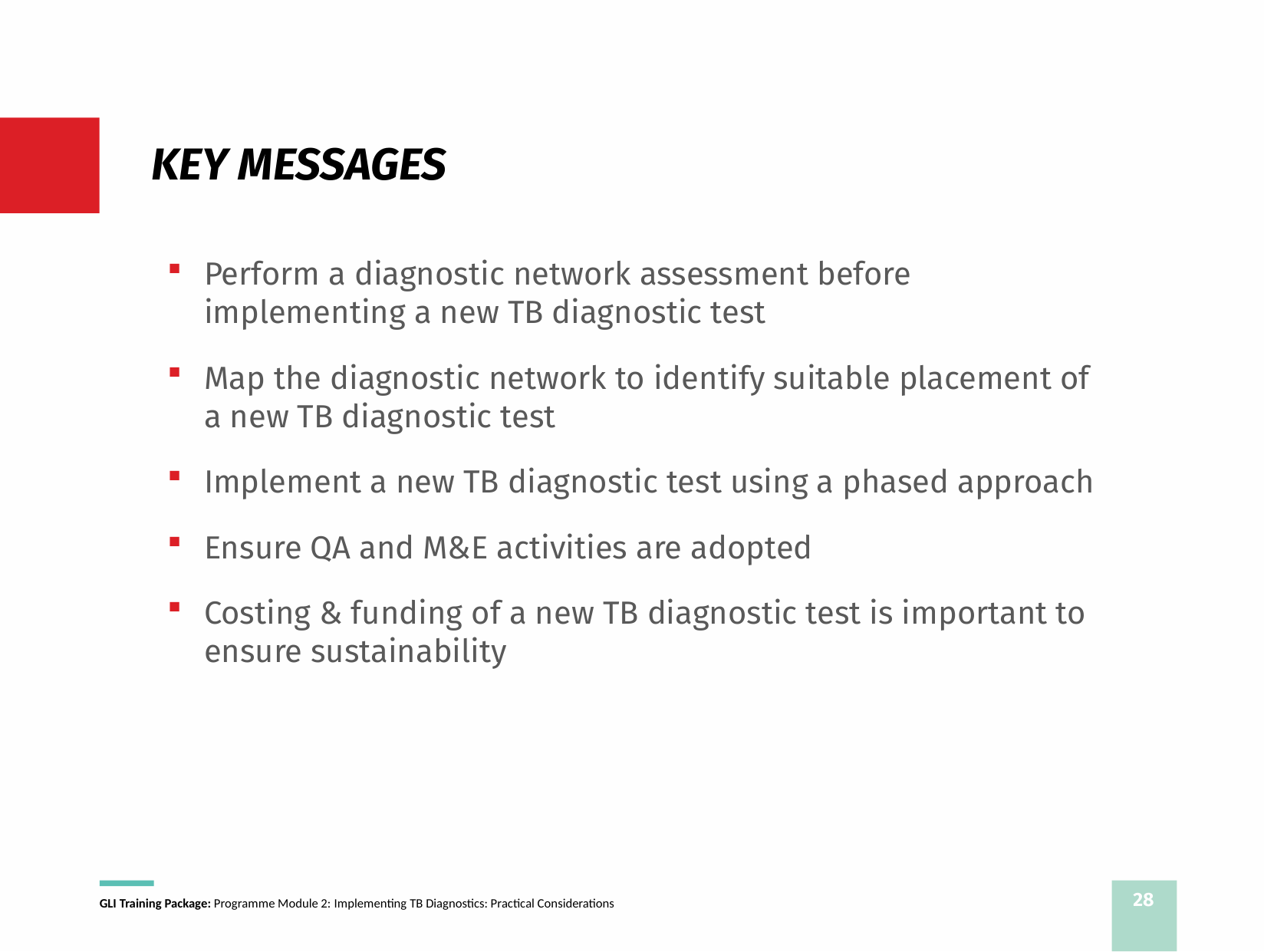

# KEY MESSAGES
Perform a diagnostic network assessment before implementing a new TB diagnostic test
Map the diagnostic network to identify suitable placement of a new TB diagnostic test
Implement a new TB diagnostic test using a phased approach
Ensure QA and M&E activities are adopted
Costing & funding of a new TB diagnostic test is important to ensure sustainability